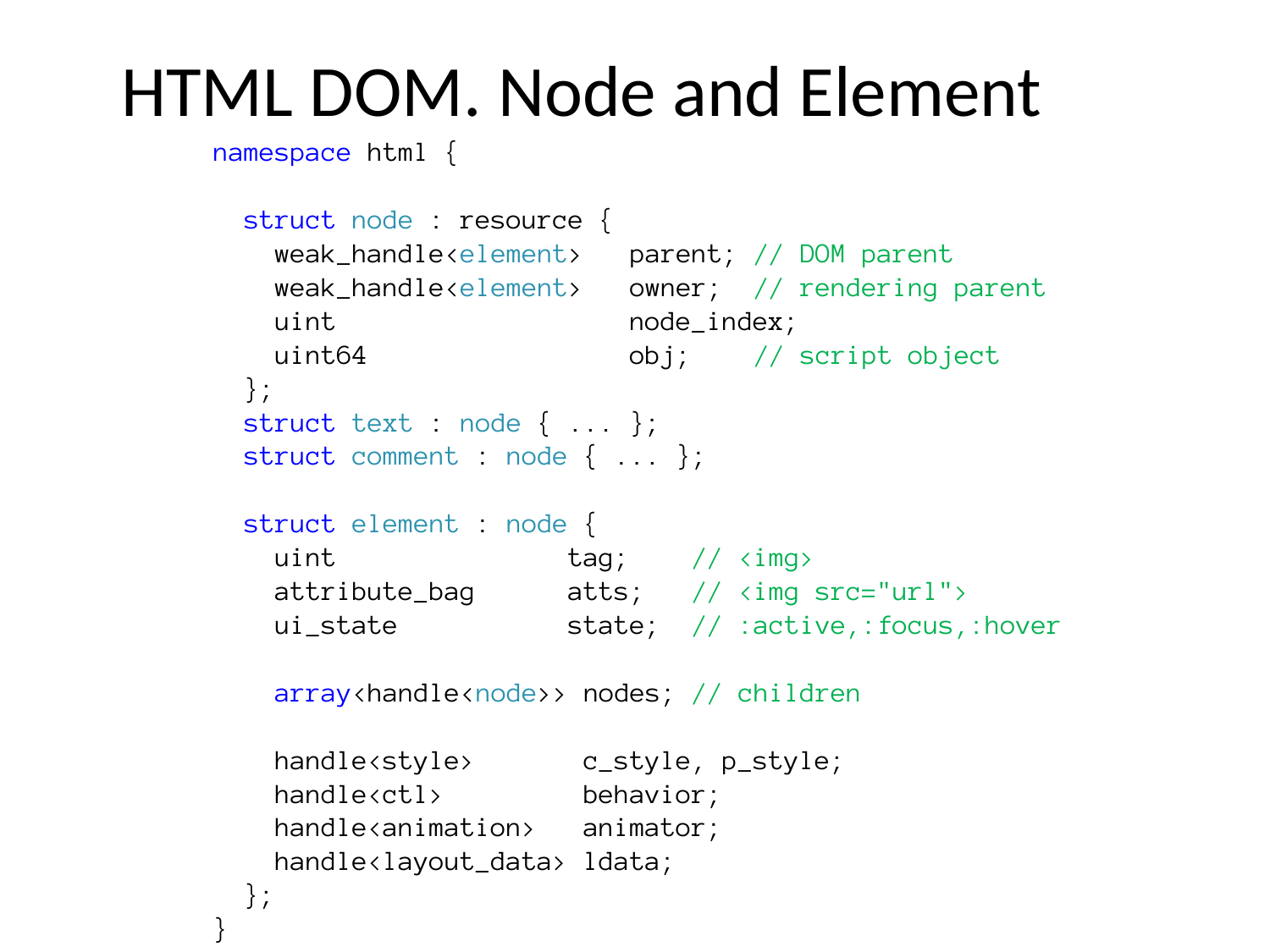

# HTML DOM. Node and Element
namespace html {

  struct node : resource {
    weak_handle<element>   parent; // DOM parent
    weak_handle<element>   owner;  // rendering parent
    uint                   node_index;
    uint64                 obj;    // script object
  };
  struct text : node { ... };
  struct comment : node { ... };

  struct element : node {
    uint               tag;    // <img>
    attribute_bag      atts;   // <img src="url">
    ui_state           state;  // :active,:focus,:hover

    array<handle<node>> nodes; // children

    handle<style>       c_style, p_style;
    handle<ctl>         behavior;
    handle<animation>   animator;
    handle<layout_data> ldata;
  };
}